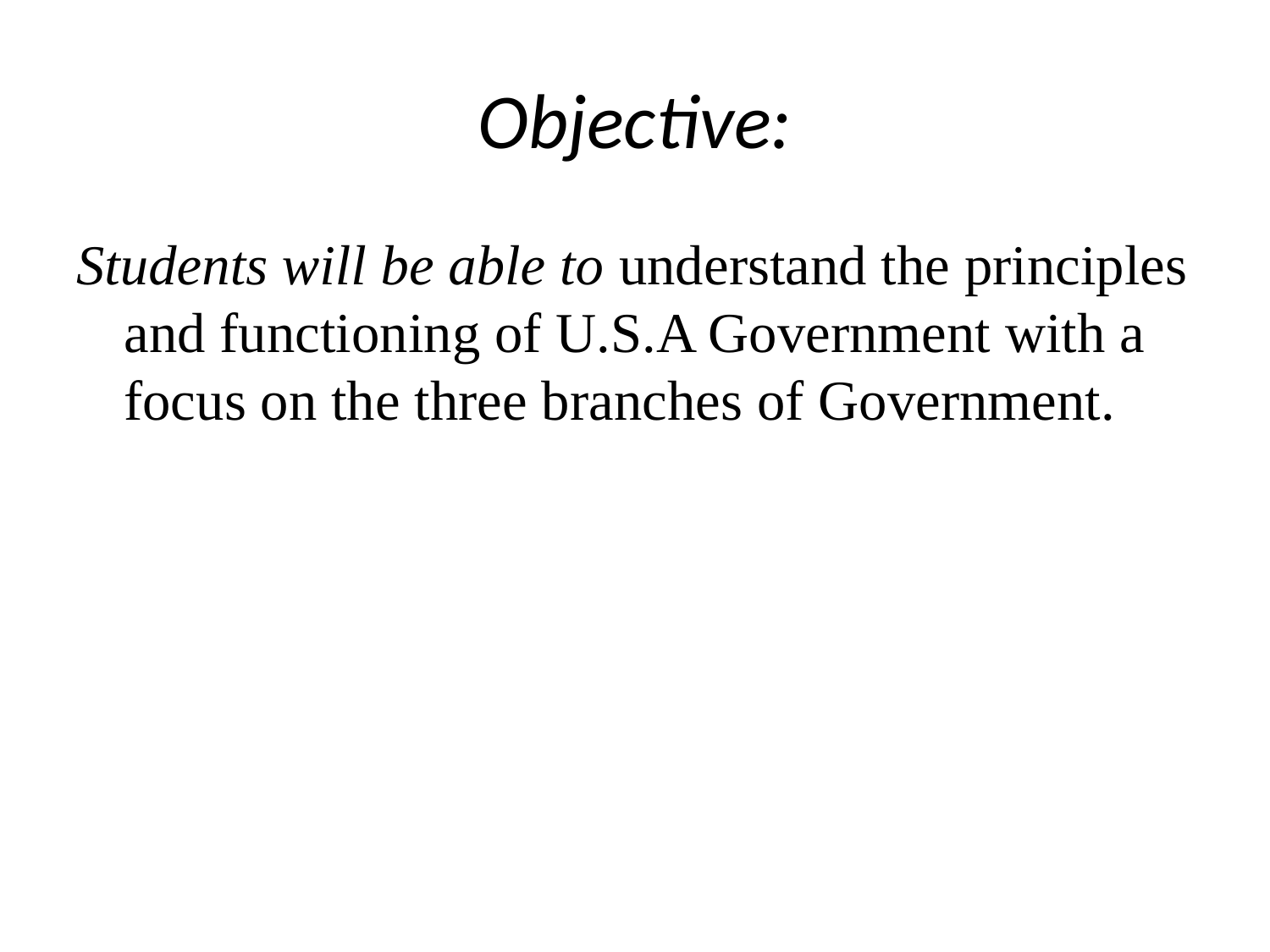

# Objective:
Students will be able to understand the principles and functioning of U.S.A Government with a focus on the three branches of Government.